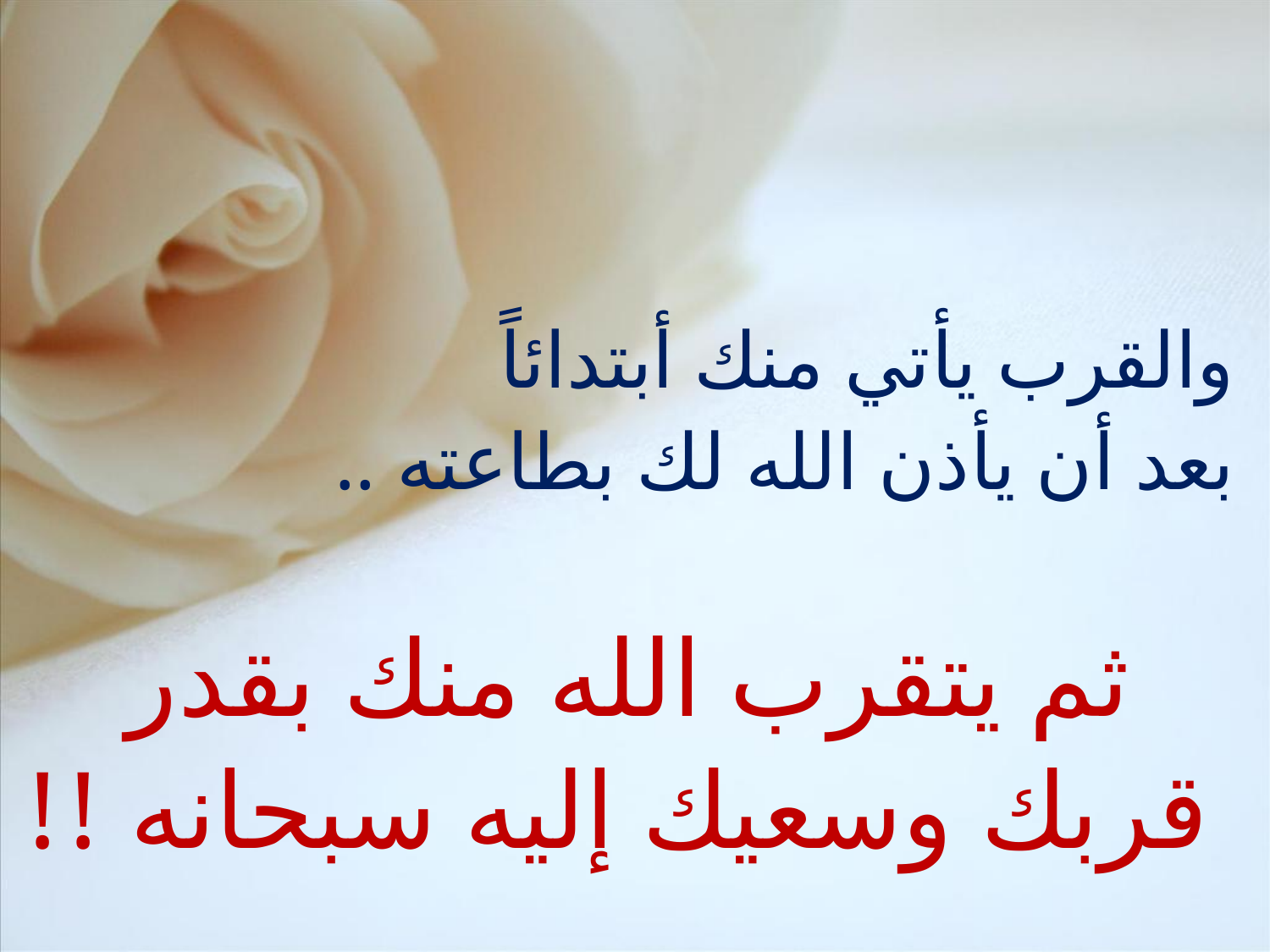

والقرب يأتي منك أبتدائاً
بعد أن يأذن الله لك بطاعته ..

ثم يتقرب الله منك بقدر
قربك وسعيك إليه سبحانه !!